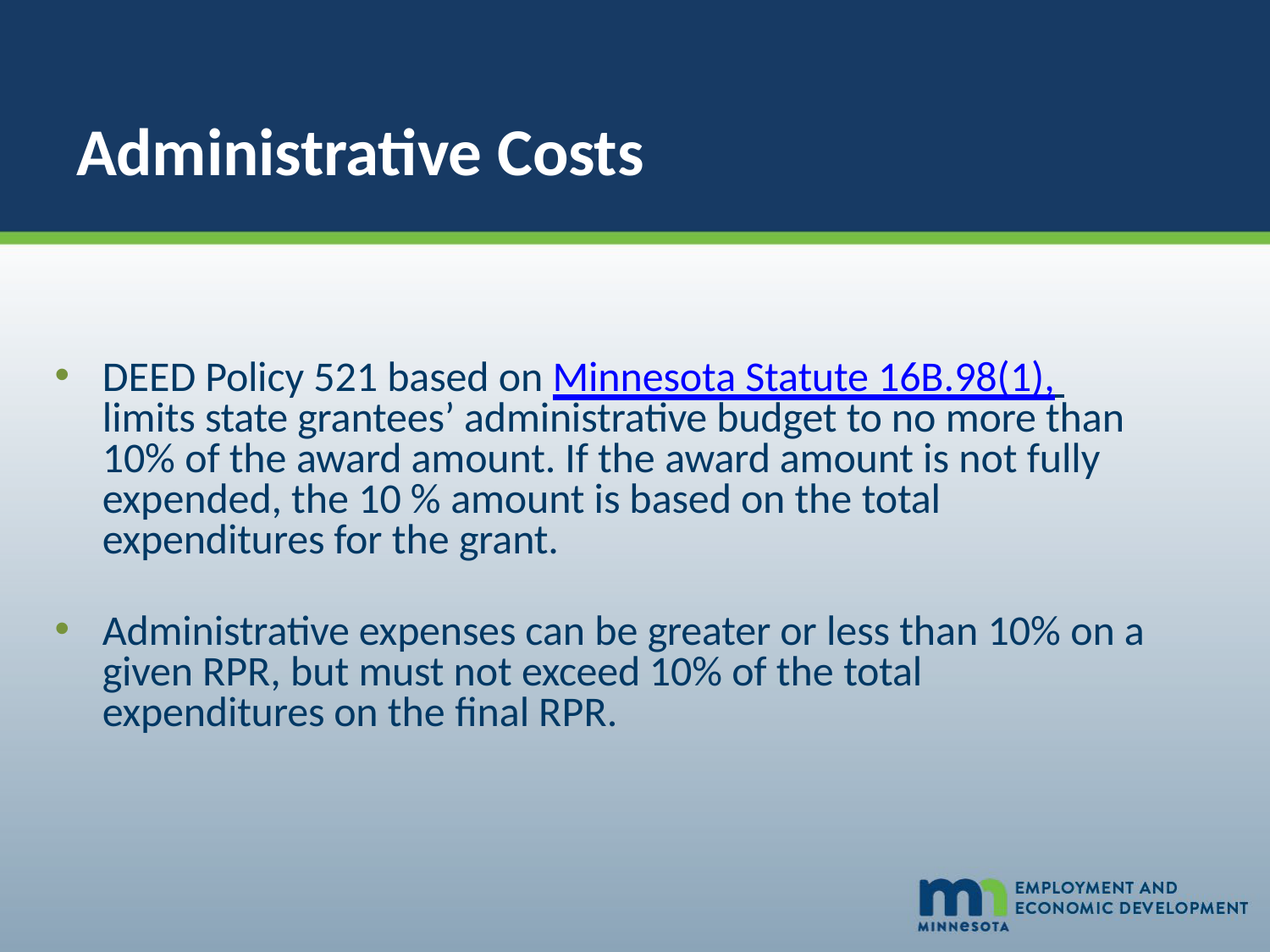

# Administrative Costs
DEED Policy 521 based on Minnesota Statute 16B.98(1), limits state grantees’ administrative budget to no more than 10% of the award amount. If the award amount is not fully expended, the 10 % amount is based on the total expenditures for the grant.

Administrative expenses can be greater or less than 10% on a given RPR, but must not exceed 10% of the total expenditures on the final RPR.